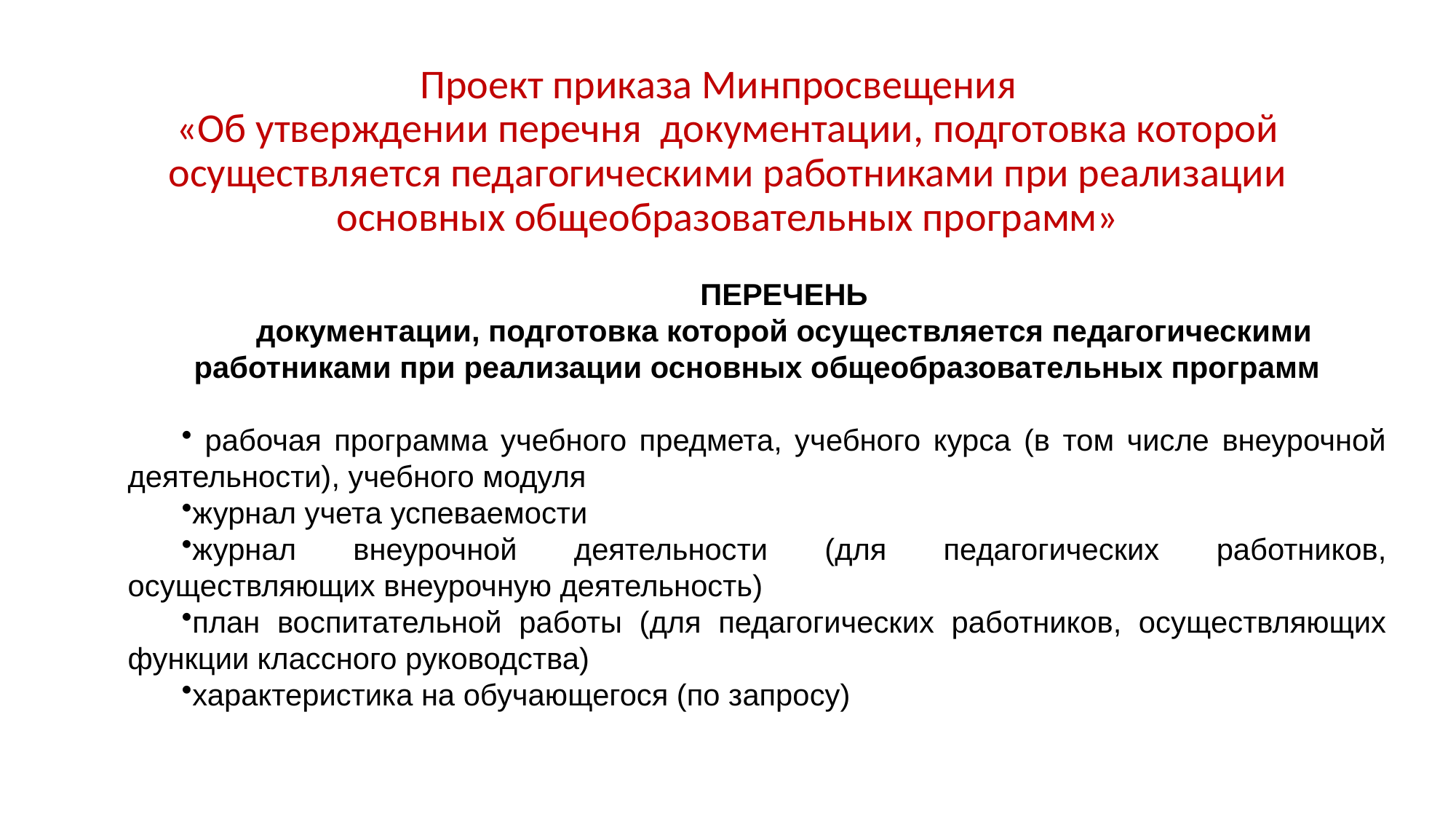

# Проект приказа Минпросвещения «Об утверждении перечня  документации, подготовка которой осуществляется педагогическими работниками при реализации основных общеобразовательных программ»
ПЕРЕЧЕНЬ
документации, подготовка которой осуществляется педагогическими работниками при реализации основных общеобразовательных программ

 рабочая программа учебного предмета, учебного курса (в том числе внеурочной деятельности), учебного модуля
журнал учета успеваемости
журнал внеурочной деятельности (для педагогических работников, осуществляющих внеурочную деятельность)
план воспитательной работы (для педагогических работников, осуществляющих функции классного руководства)
характеристика на обучающегося (по запросу)